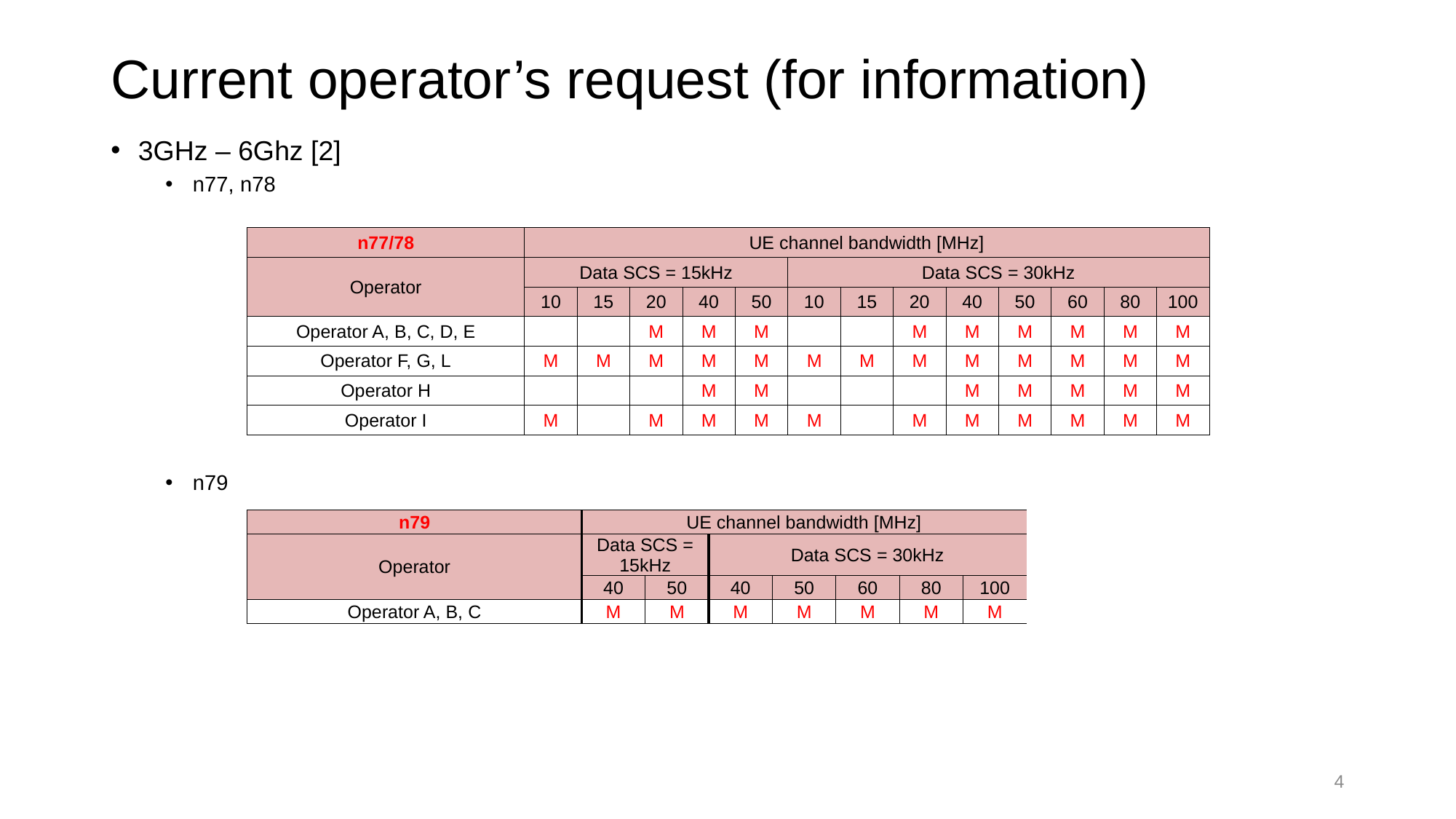

# Current operator’s request (for information)
3GHz – 6Ghz [2]
n77, n78

n79

| n77/78 | UE channel bandwidth [MHz] |  |  |  |  |  |  |  |  |  |  |  |  |
| --- | --- | --- | --- | --- | --- | --- | --- | --- | --- | --- | --- | --- | --- |
| Operator | Data SCS = 15kHz |  |  |  |  | Data SCS = 30kHz |  |  |  |  |  |  |  |
|  | 10 | 15 | 20 | 40 | 50 | 10 | 15 | 20 | 40 | 50 | 60 | 80 | 100 |
| Operator A, B, C, D, E |  |  | M | M | M |  |  | M | M | M | M | M | M |
| Operator F, G, L | M | M | M | M | M | M | M | M | M | M | M | M | M |
| Operator H |  |  |  | M | M |  |  |  | M | M | M | M | M |
| Operator I | M |  | M | M | M | M |  | M | M | M | M | M | M |
| n79 | UE channel bandwidth [MHz] |  |  |  |  |  |  |
| --- | --- | --- | --- | --- | --- | --- | --- |
| Operator | Data SCS = 15kHz |  | Data SCS = 30kHz |  |  |  |  |
|  | 40 | 50 | 40 | 50 | 60 | 80 | 100 |
| Operator A, B, C | M | M | M | M | M | M | M |
4